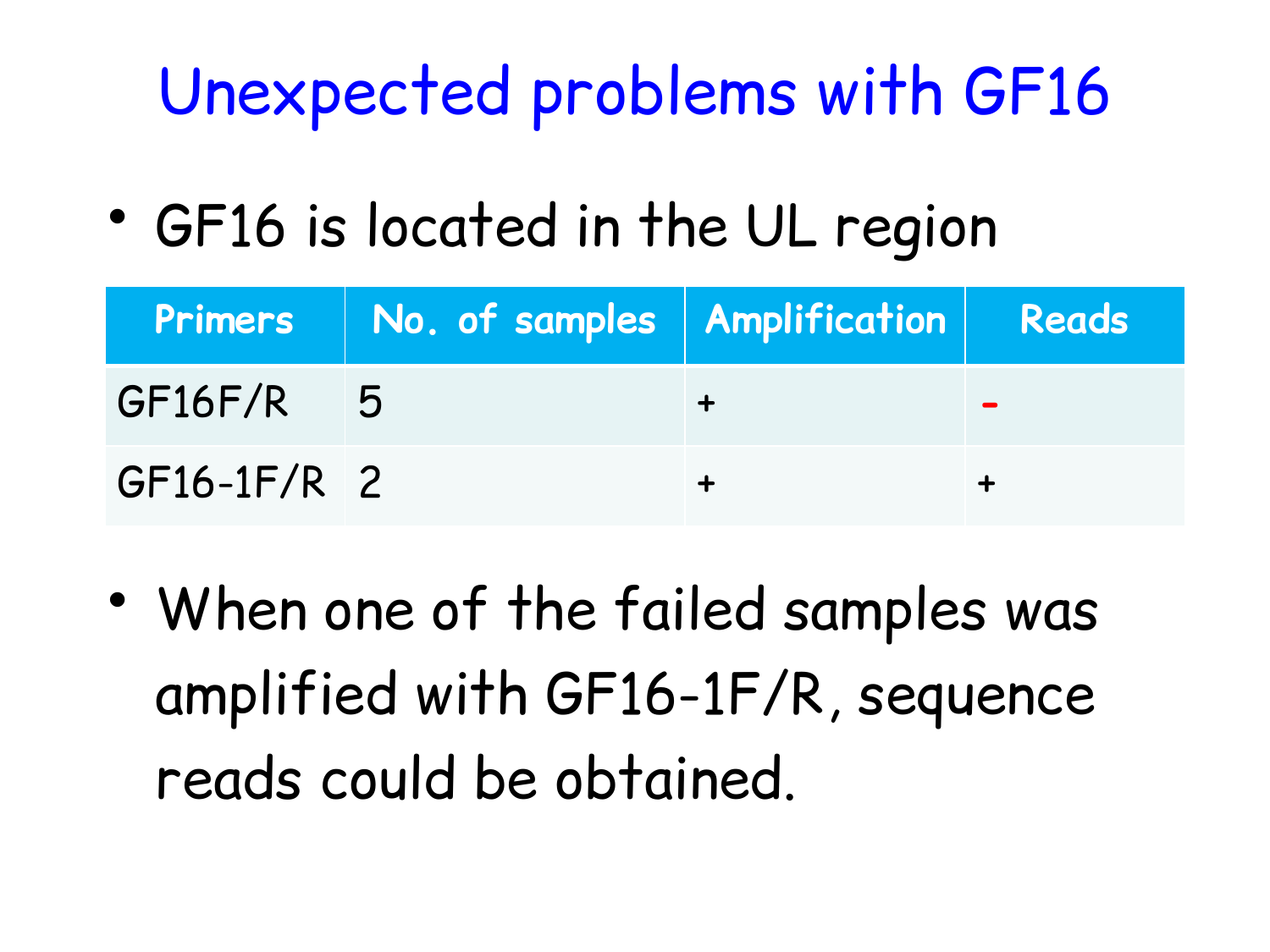

# Unexpected problems with GF16
GF16 is located in the UL region

When one of the failed samples was amplified with GF16-1F/R, sequence reads could be obtained.
| Primers | No. of samples | Amplification | Reads |
| --- | --- | --- | --- |
| GF16F/R | 5 | + | - |
| GF16-1F/R | 2 | + | + |